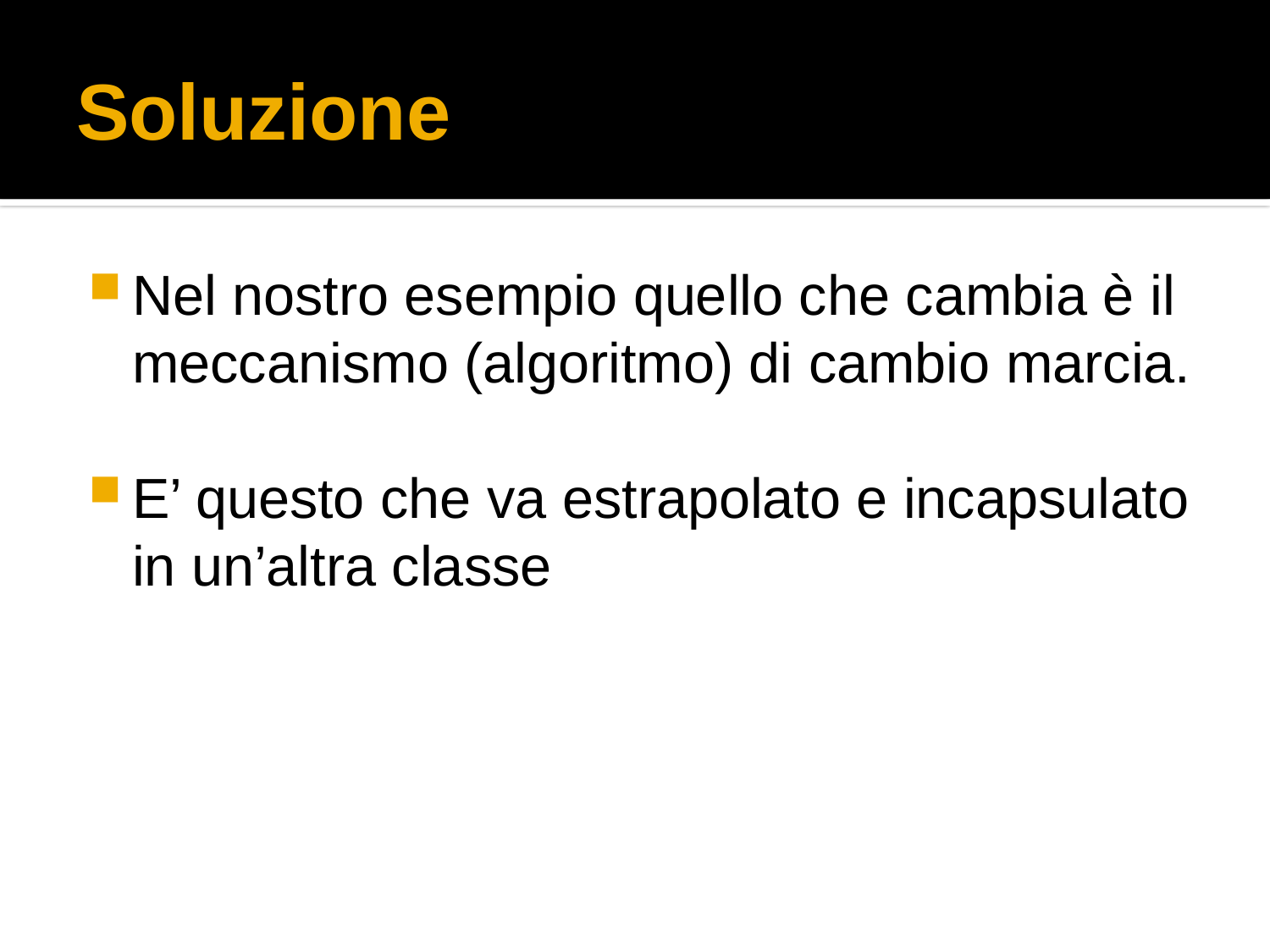

# Soluzione
Nel nostro esempio quello che cambia è il meccanismo (algoritmo) di cambio marcia.

E’ questo che va estrapolato e incapsulato in un’altra classe